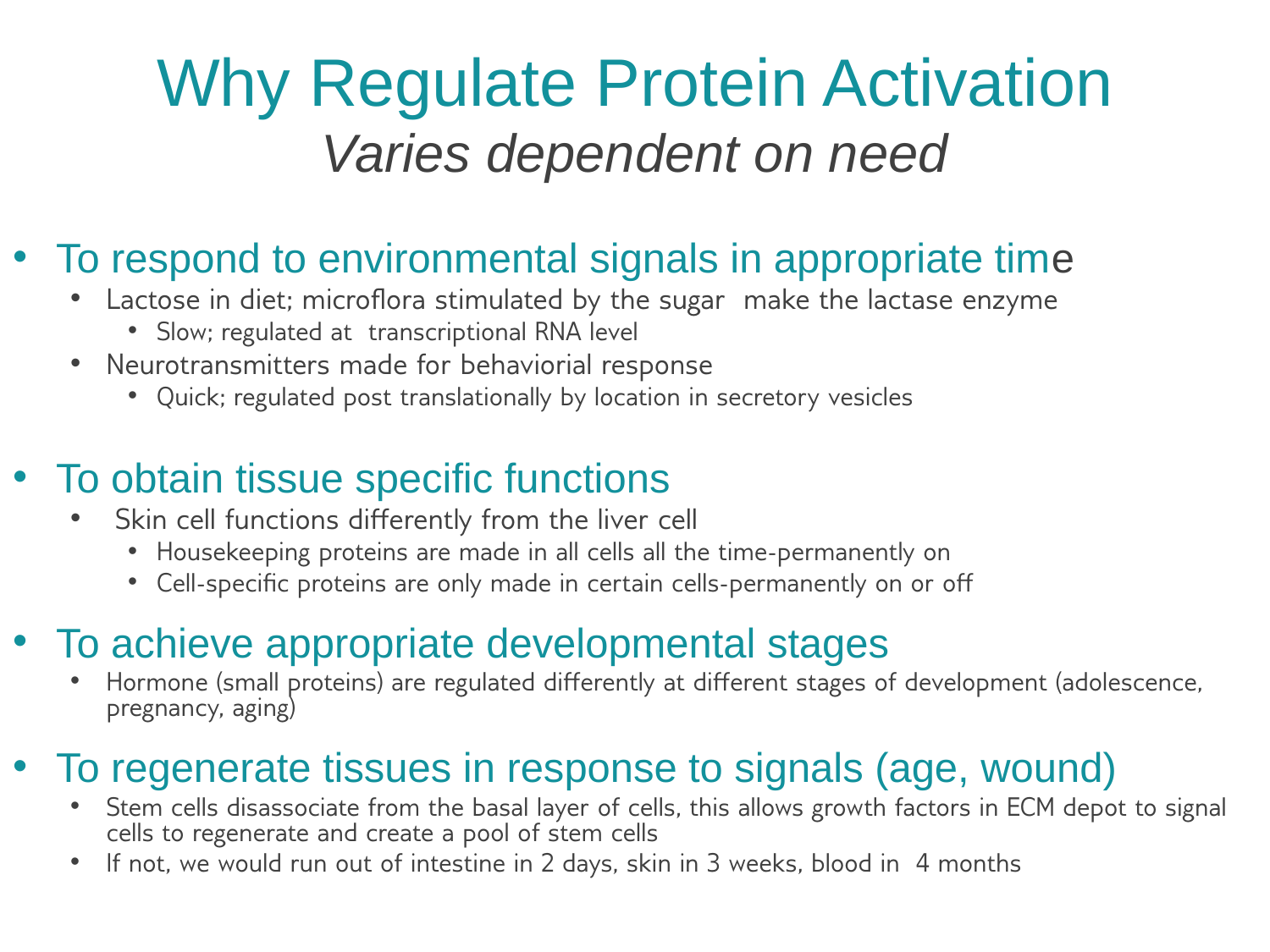

# Why Regulate Protein Activation Varies dependent on need
To respond to environmental signals in appropriate time
Lactose in diet; microflora stimulated by the sugar  make the lactase enzyme
Slow; regulated at  transcriptional RNA level
Neurotransmitters made for behaviorial response
Quick; regulated post translationally by location in secretory vesicles

To obtain tissue specific functions
 Skin cell functions differently from the liver cell
Housekeeping proteins are made in all cells all the time-permanently on
Cell-specific proteins are only made in certain cells-permanently on or off

To achieve appropriate developmental stages
Hormone (small proteins) are regulated differently at different stages of development (adolescence, pregnancy, aging)

To regenerate tissues in response to signals (age, wound)
Stem cells disassociate from the basal layer of cells, this allows growth factors in ECM depot to signal cells to regenerate and create a pool of stem cells
If not, we would run out of intestine in 2 days, skin in 3 weeks, blood in  4 months